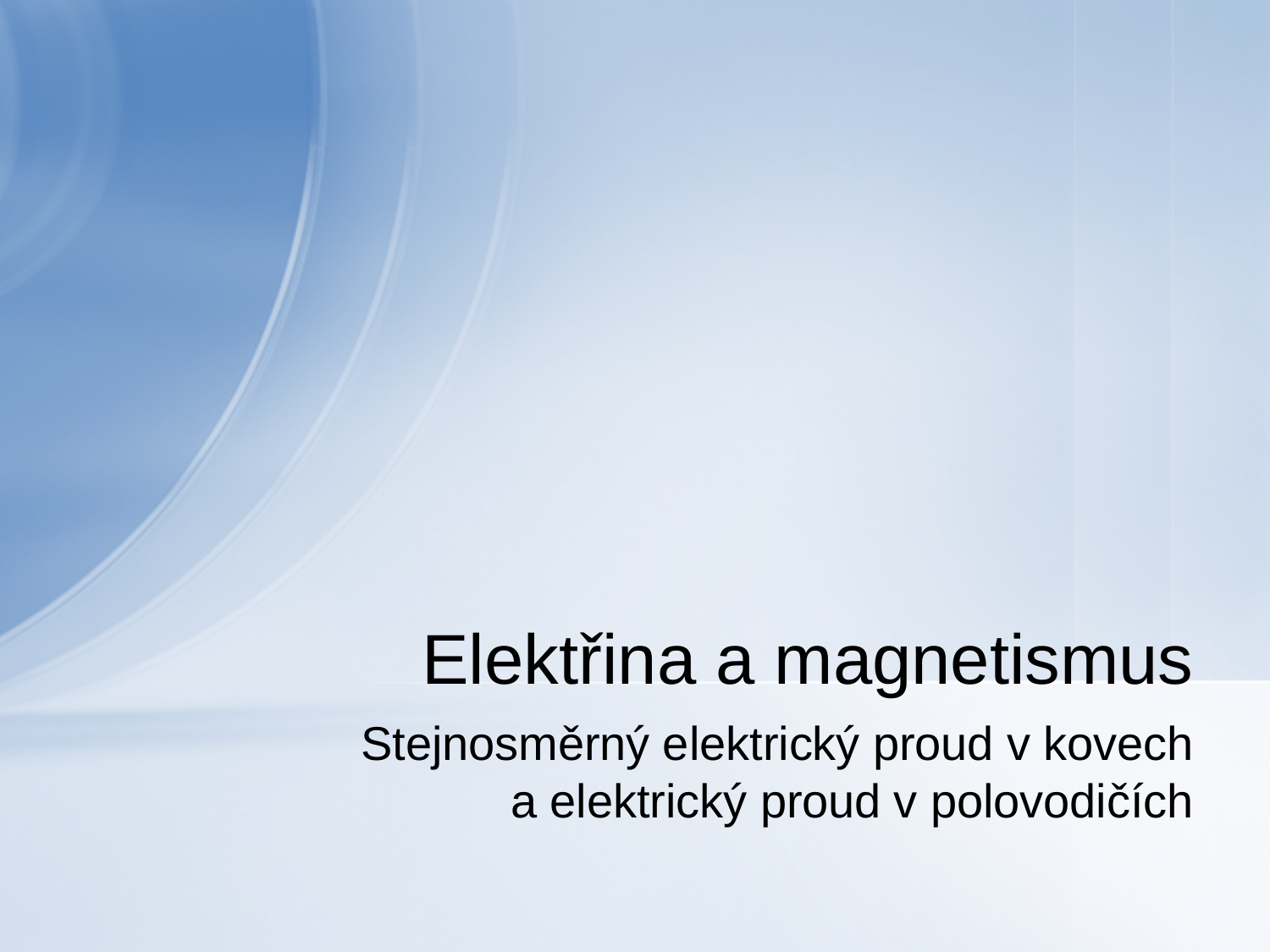

# Elektřina a magnetismus
Stejnosměrný elektrický proud v kovech a elektrický proud v polovodičích